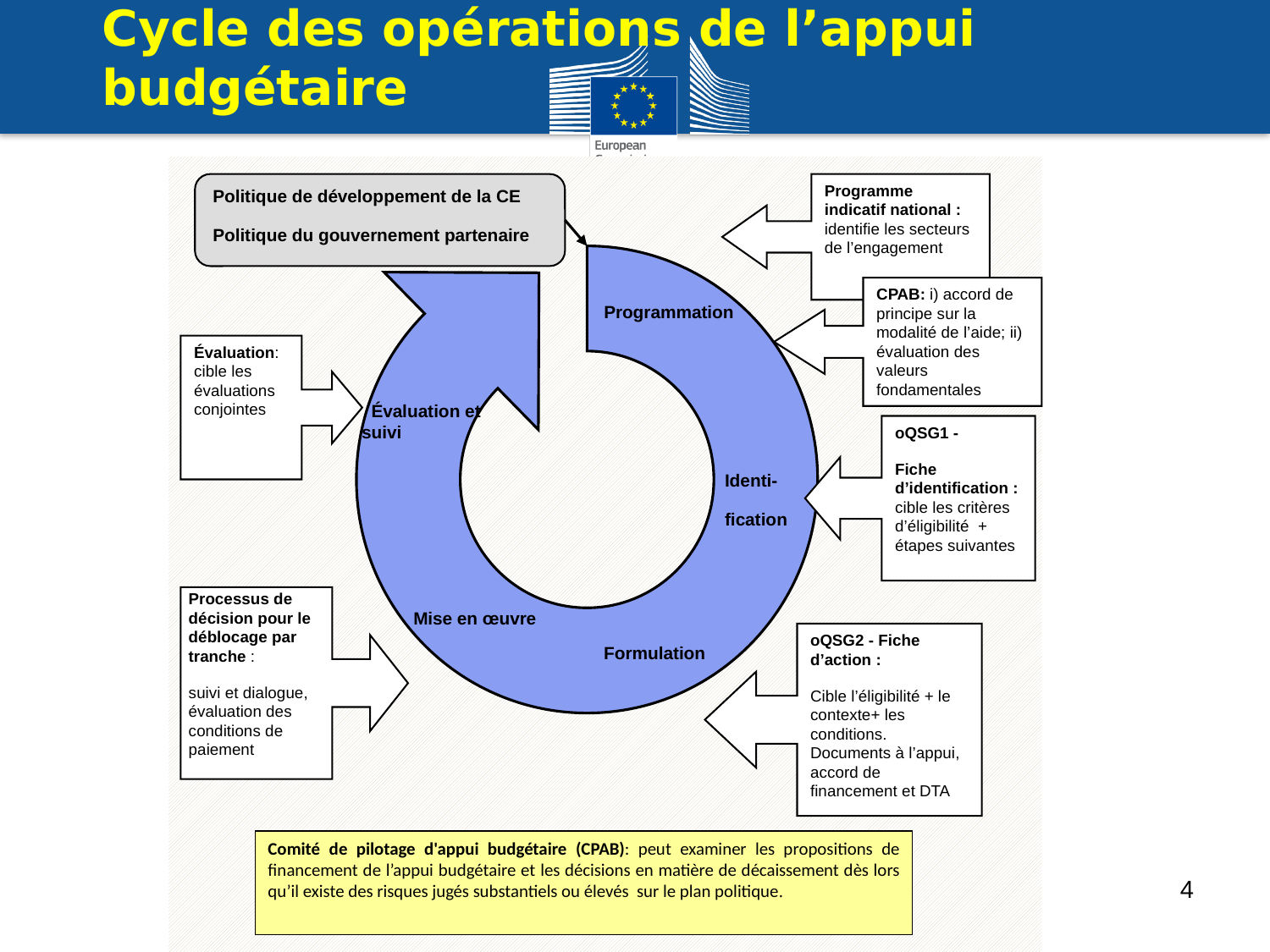

# Cycle des opérations de l’appui budgétaire

Politique de développement de la CE
Politique du gouvernement partenaire
Programme indicatif national : identifie les secteurs de l’engagement

CPAB: i) accord de principe sur la  modalité de l’aide; ii) évaluation des valeurs fondamentales
Programmation
Évaluation: cible les évaluations conjointes
  Évaluation et suivi
oQSG1 -
Fiche d’identification : cible les critères d’éligibilité  + étapes suivantes
Identi-
fication
Processus de décision pour le déblocage par  tranche :
suivi et dialogue, évaluation des conditions de paiement
Mise en œuvre
oQSG2 - Fiche d’action :
Cible l’éligibilité + le contexte+ les conditions. Documents à l’appui, accord de financement et DTA
Formulation
Comité de pilotage d'appui budgétaire (CPAB): peut examiner les propositions de financement de l’appui budgétaire et les décisions en matière de décaissement dès lors qu’il existe des risques jugés substantiels ou élevés  sur le plan politique.
4